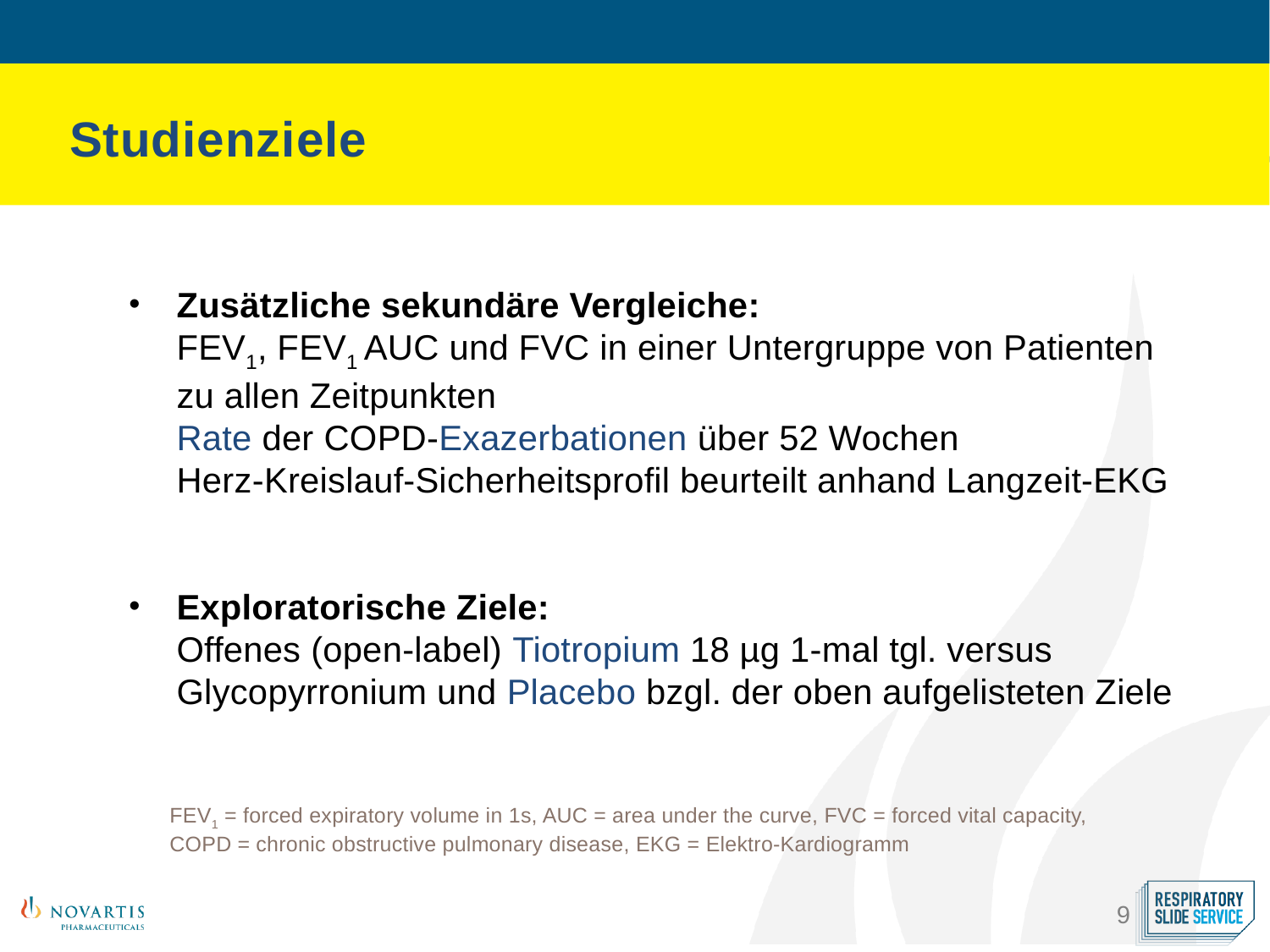

Studienziele
Zusätzliche sekundäre Vergleiche:
FEV1, FEV1 AUC und FVC in einer Untergruppe von Patienten
zu allen Zeitpunkten
Rate der COPD-Exazerbationen über 52 Wochen
Herz-Kreislauf-Sicherheitsprofil beurteilt anhand Langzeit-EKG

Exploratorische Ziele:
Offenes (open-label) Tiotropium 18 µg 1-mal tgl. versus Glycopyrronium und Placebo bzgl. der oben aufgelisteten Ziele
FEV1 = forced expiratory volume in 1s, AUC = area under the curve, FVC = forced vital capacity,
COPD = chronic obstructive pulmonary disease, EKG = Elektro-Kardiogramm